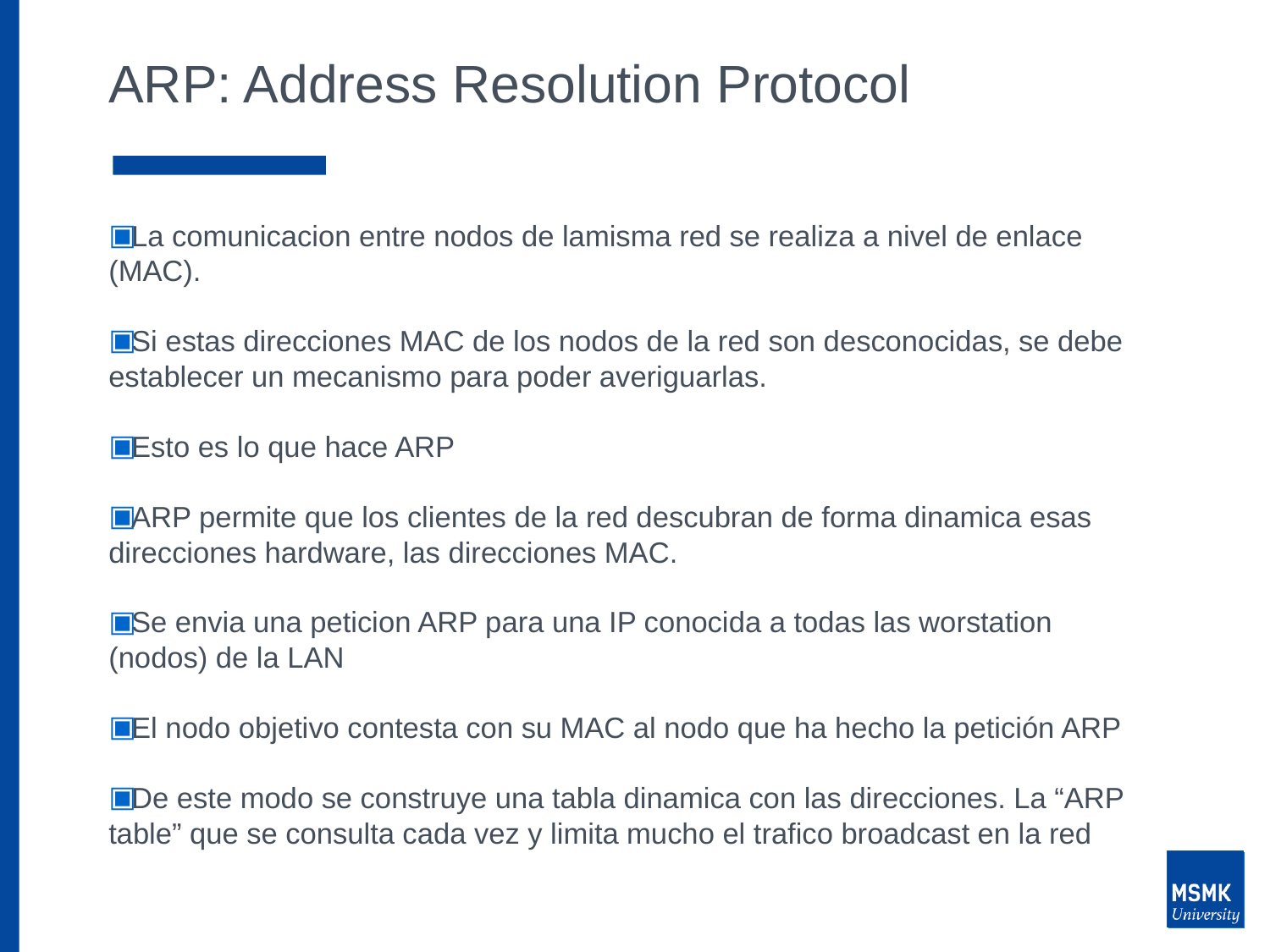

# ARP: Address Resolution Protocol
La comunicacion entre nodos de lamisma red se realiza a nivel de enlace (MAC).

Si estas direcciones MAC de los nodos de la red son desconocidas, se debe establecer un mecanismo para poder averiguarlas.

Esto es lo que hace ARP

ARP permite que los clientes de la red descubran de forma dinamica esas direcciones hardware, las direcciones MAC.

Se envia una peticion ARP para una IP conocida a todas las worstation (nodos) de la LAN

El nodo objetivo contesta con su MAC al nodo que ha hecho la petición ARP

De este modo se construye una tabla dinamica con las direcciones. La “ARP table” que se consulta cada vez y limita mucho el trafico broadcast en la red